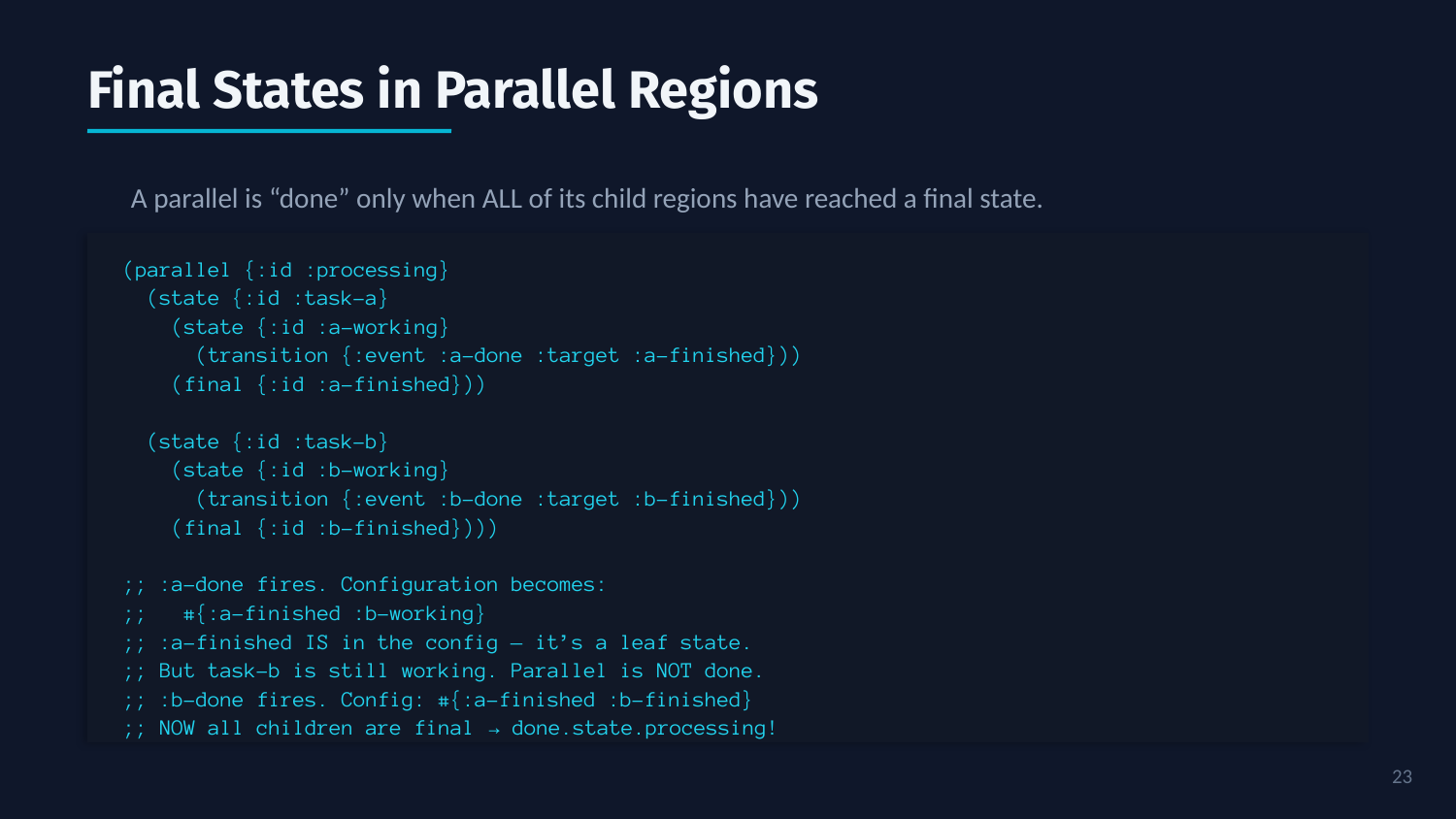

Final States in Parallel Regions

A parallel is “done” only when ALL of its child regions have reached a final state.

(parallel {:id :processing}
  (state {:id :task-a}
    (state {:id :a-working}
      (transition {:event :a-done :target :a-finished}))
    (final {:id :a-finished}))

  (state {:id :task-b}
    (state {:id :b-working}
      (transition {:event :b-done :target :b-finished}))
    (final {:id :b-finished})))

;; :a-done fires. Configuration becomes:
;;   #{:a-finished :b-working}
;; :a-finished IS in the config — it’s a leaf state.
;; But task-b is still working. Parallel is NOT done.
;; :b-done fires. Config: #{:a-finished :b-finished}
;; NOW all children are final → done.state.processing!
23